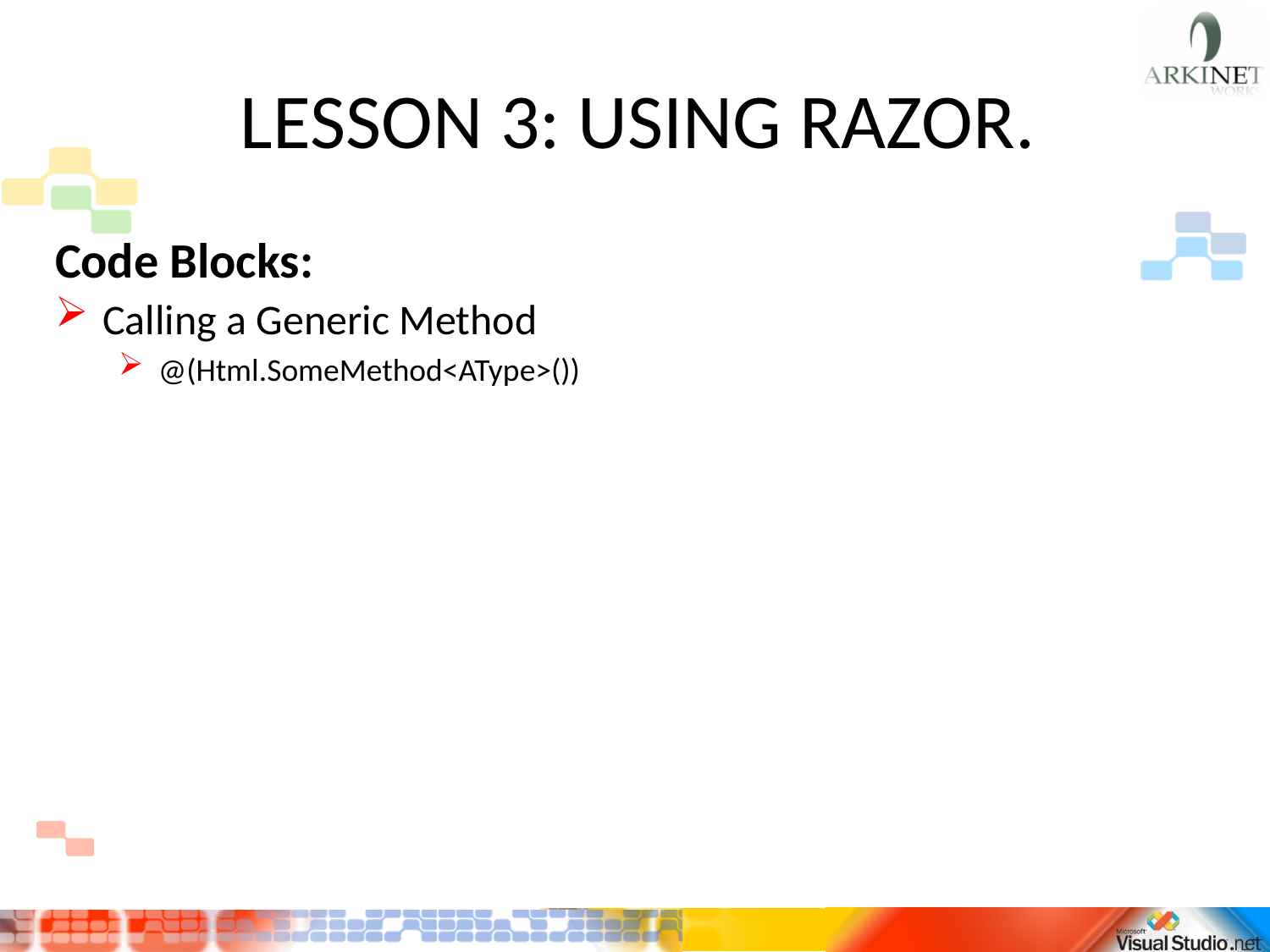

# LESSON 3: USING RAZOR.
Code Blocks:
Calling a Generic Method
@(Html.SomeMethod<AType>())